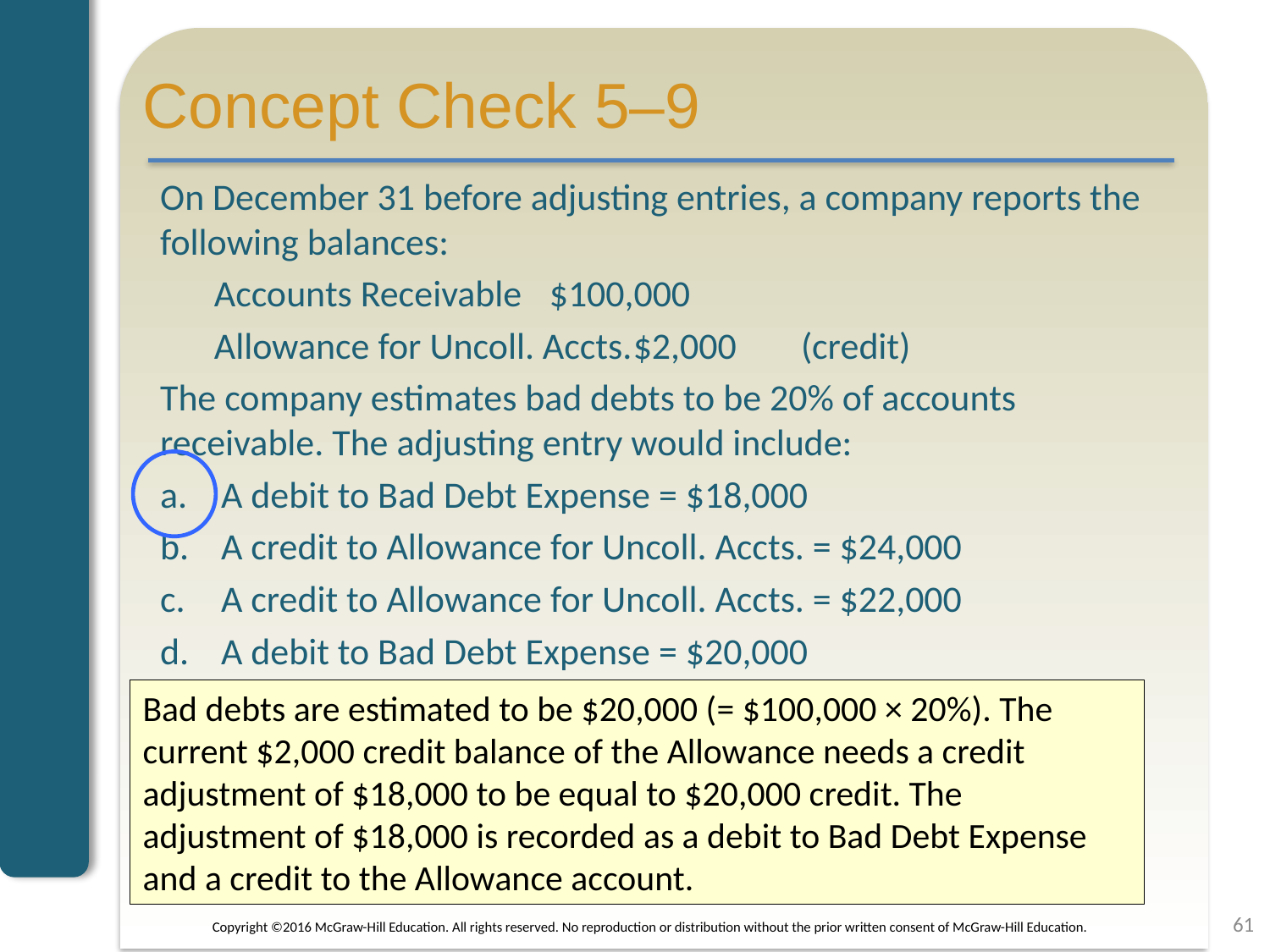

# Concept Check 5–9
On December 31 before adjusting entries, a company reports the following balances:
Accounts Receivable	$100,000
Allowance for Uncoll. Accts.	$2,000 	(credit)
The company estimates bad debts to be 20% of accounts receivable. The adjusting entry would include:
A debit to Bad Debt Expense = $18,000
A credit to Allowance for Uncoll. Accts. = $24,000
A credit to Allowance for Uncoll. Accts. = $22,000
A debit to Bad Debt Expense = $20,000

Bad debts are estimated to be $20,000 (= $100,000 × 20%). The current $2,000 credit balance of the Allowance needs a credit adjustment of $18,000 to be equal to $20,000 credit. The adjustment of $18,000 is recorded as a debit to Bad Debt Expense and a credit to the Allowance account.
61
Copyright ©2016 McGraw-Hill Education. All rights reserved. No reproduction or distribution without the prior written consent of McGraw-Hill Education.